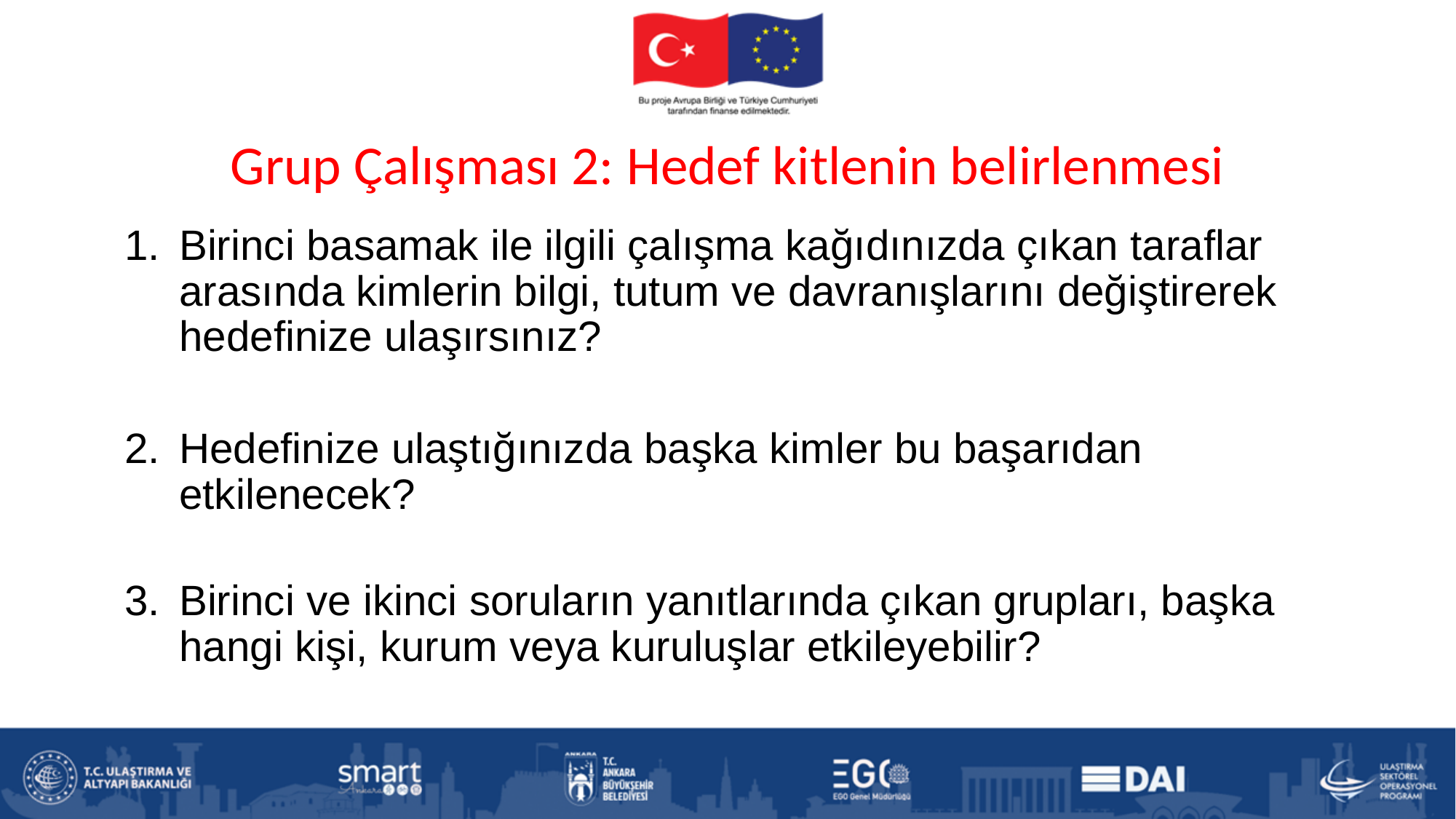

# Grup Çalışması 2: Hedef kitlenin belirlenmesi
Birinci basamak ile ilgili çalışma kağıdınızda çıkan taraflar arasında kimlerin bilgi, tutum ve davranışlarını değiştirerek hedefinize ulaşırsınız?
Hedefinize ulaştığınızda başka kimler bu başarıdan           etkilenecek?
Birinci ve ikinci soruların yanıtlarında çıkan grupları, başka hangi kişi, kurum veya kuruluşlar etkileyebilir?